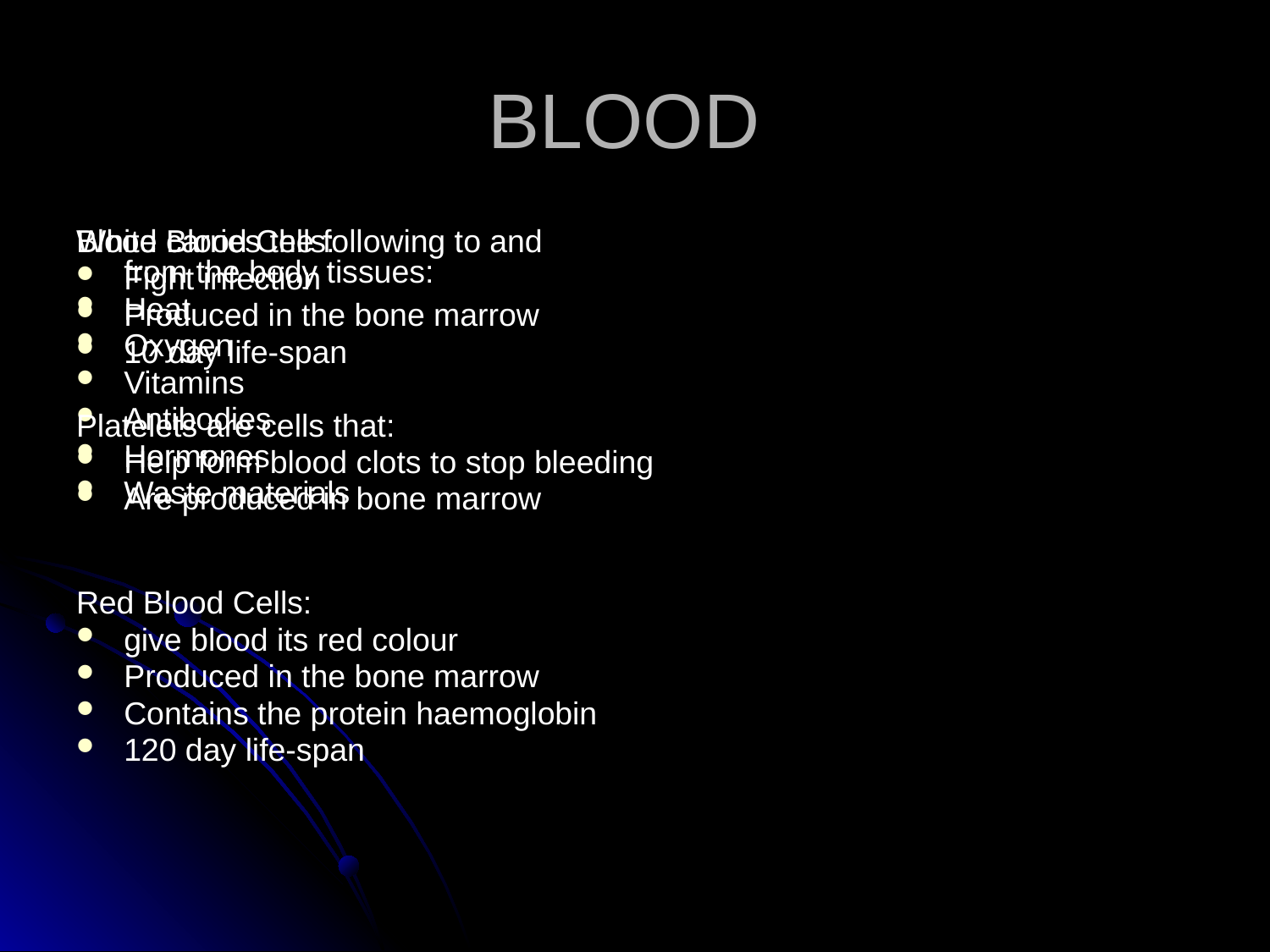

# BLOOD
Blood carries the following to and from the body tissues:
Heat
Oxygen
Vitamins
Antibodies
Hormones
Waste materials

Red Blood Cells:
give blood its red colour
Produced in the bone marrow
Contains the protein haemoglobin
120 day life-span

White Blood Cells:
Fight infection
Produced in the bone marrow
10 day life-span

Platelets are cells that:
Help form blood clots to stop bleeding
Are produced in bone marrow